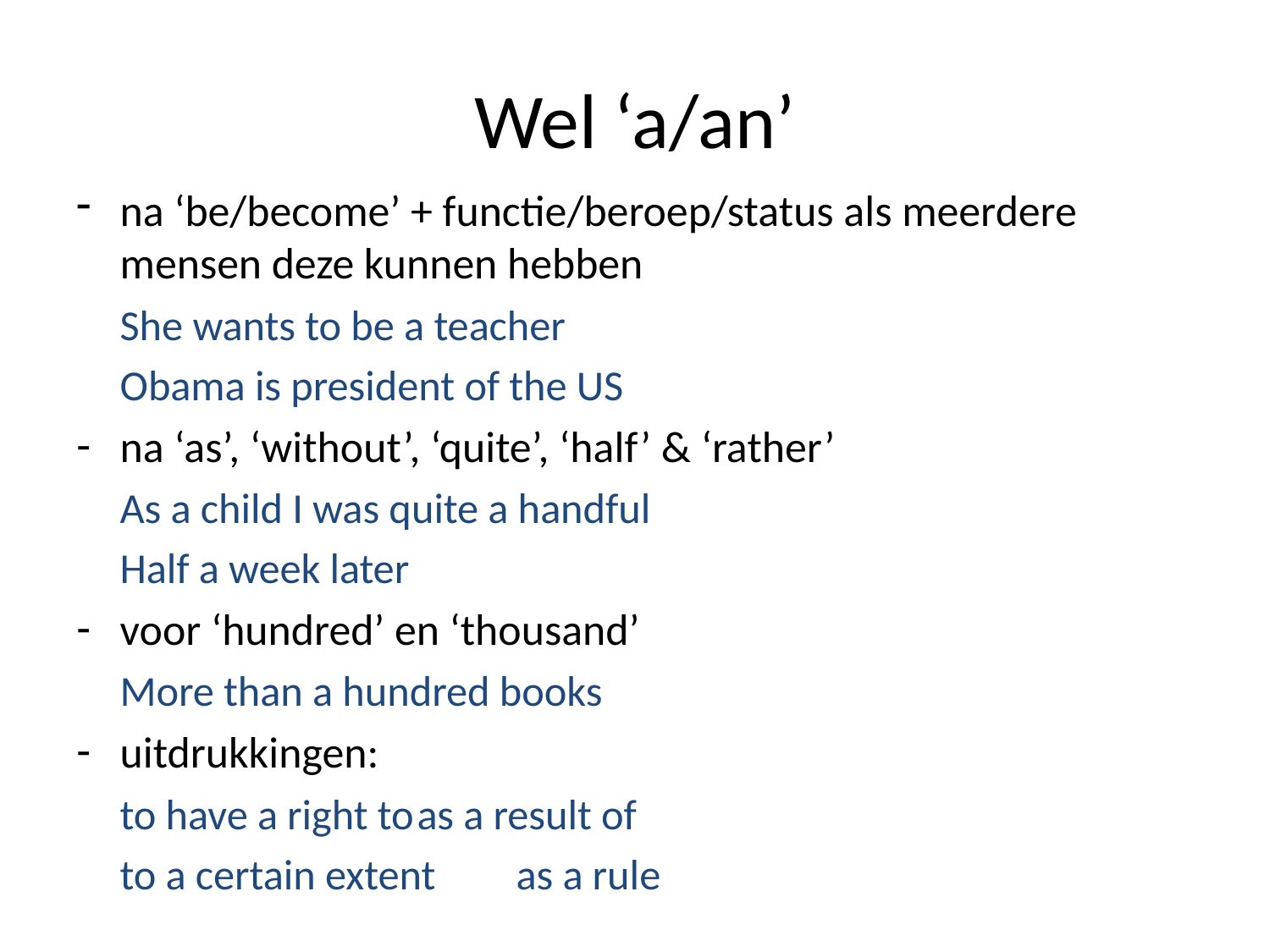

# Wel ‘a/an’
na ‘be/become’ + functie/beroep/status als meerdere mensen deze kunnen hebben
		She wants to be a teacher
		Obama is president of the US
na ‘as’, ‘without’, ‘quite’, ‘half’ & ‘rather’
		As a child I was quite a handful
		Half a week later
voor ‘hundred’ en ‘thousand’
		More than a hundred books
uitdrukkingen:
		to have a right to		as a result of
		to a certain extent		as a rule